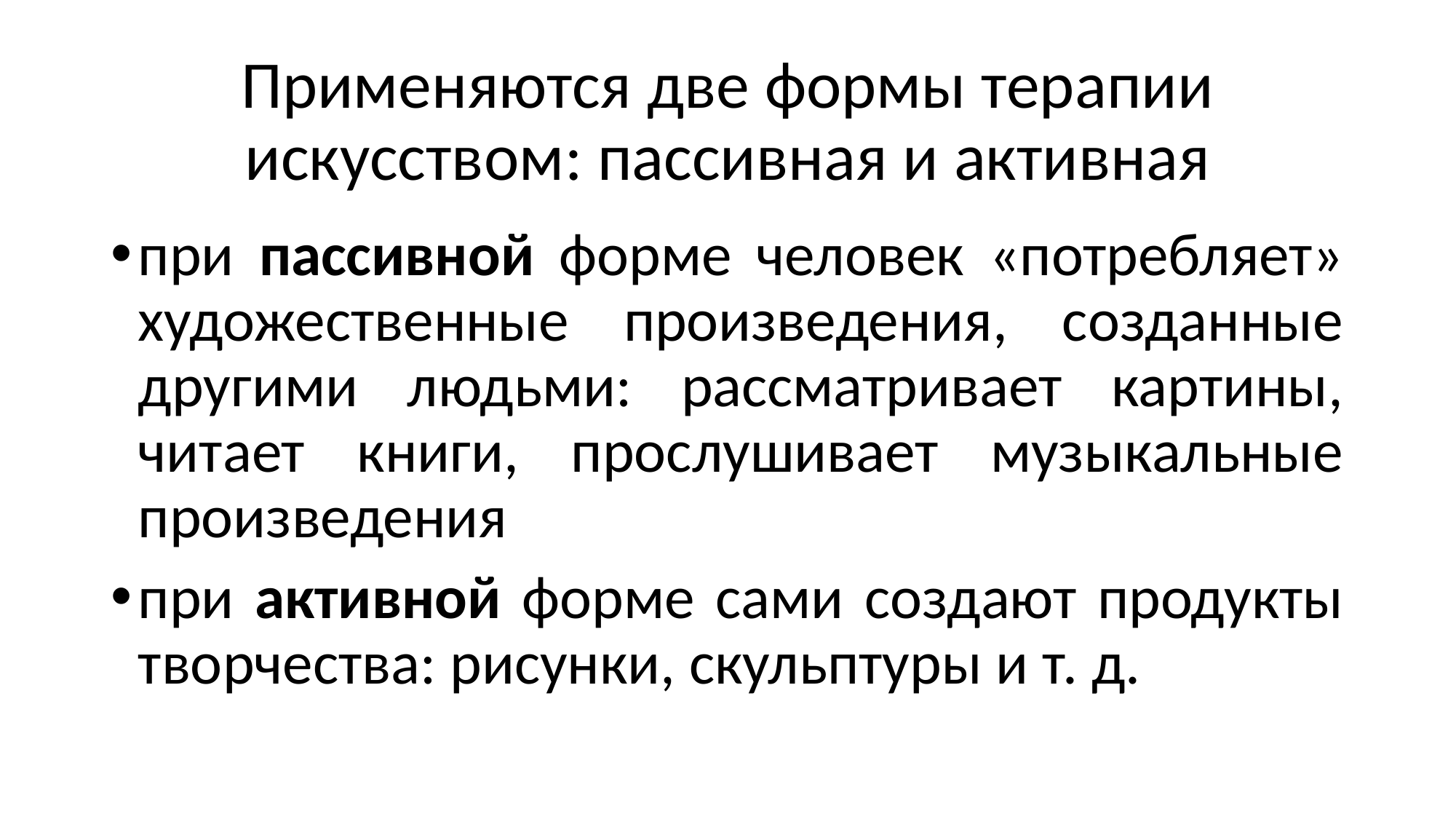

# Применяются две формы терапии искусством: пассивная и активная
при пассивной форме человек «потребляет» художественные произведения, созданные другими людьми: рассматривает картины, читает книги, прослушивает музыкальные произведения
при активной форме сами создают продукты творчества: рисунки, скульптуры и т. д.